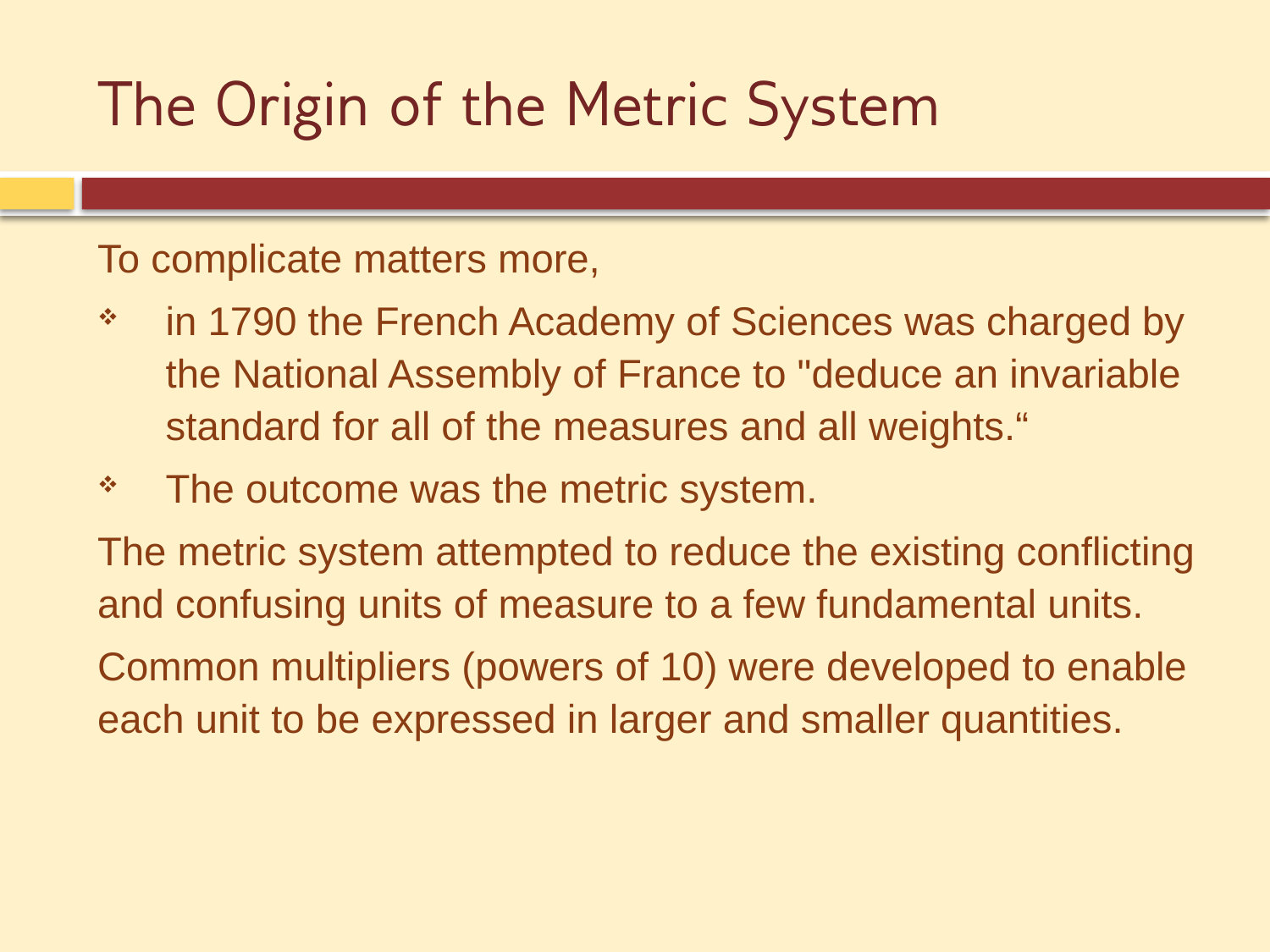

# The Origin of the Metric System
To complicate matters more,
in 1790 the French Academy of Sciences was charged by the National Assembly of France to "deduce an invariable standard for all of the measures and all weights.“
The outcome was the metric system.
The metric system attempted to reduce the existing conflicting and confusing units of measure to a few fundamental units.
Common multipliers (powers of 10) were developed to enable each unit to be expressed in larger and smaller quantities.